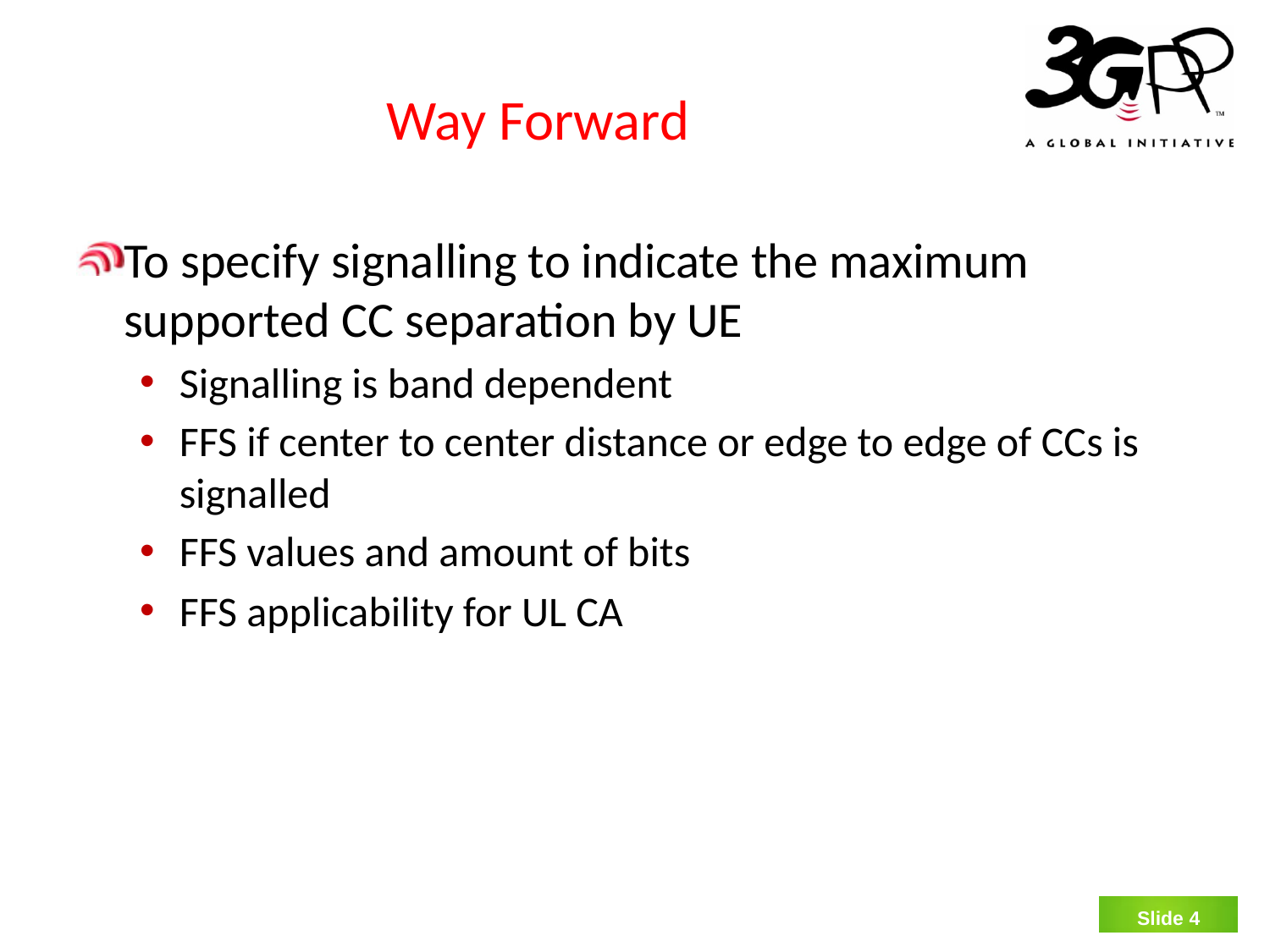

# Way Forward
To specify signalling to indicate the maximum supported CC separation by UE
Signalling is band dependent
FFS if center to center distance or edge to edge of CCs is signalled
FFS values and amount of bits
FFS applicability for UL CA
Slide 4